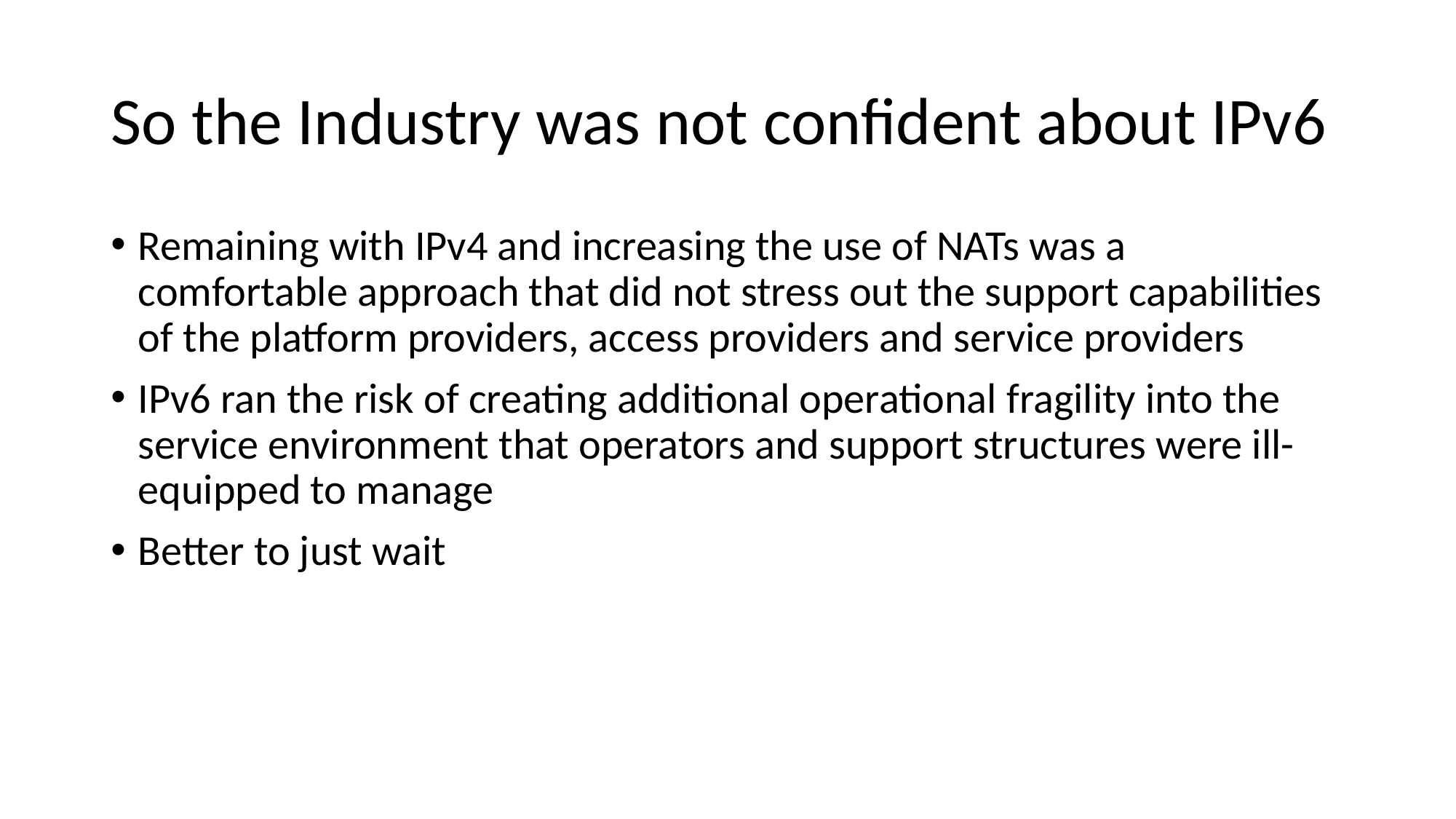

# So the Industry was not confident about IPv6
Remaining with IPv4 and increasing the use of NATs was a comfortable approach that did not stress out the support capabilities of the platform providers, access providers and service providers
IPv6 ran the risk of creating additional operational fragility into the service environment that operators and support structures were ill-equipped to manage
Better to just wait